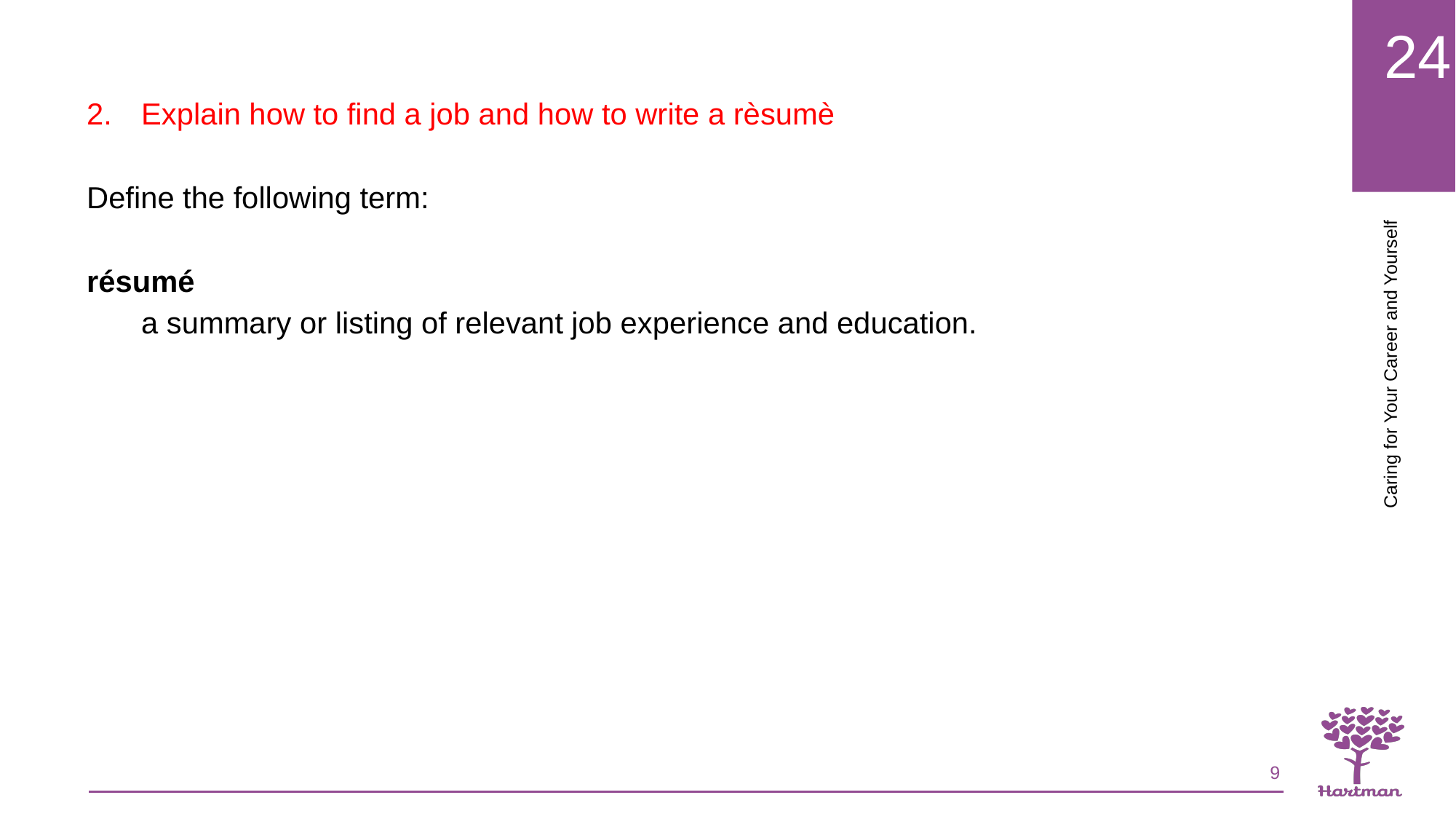

Explain how to find a job and how to write a rèsumè

Define the following term:

résumé
a summary or listing of relevant job experience and education.

9